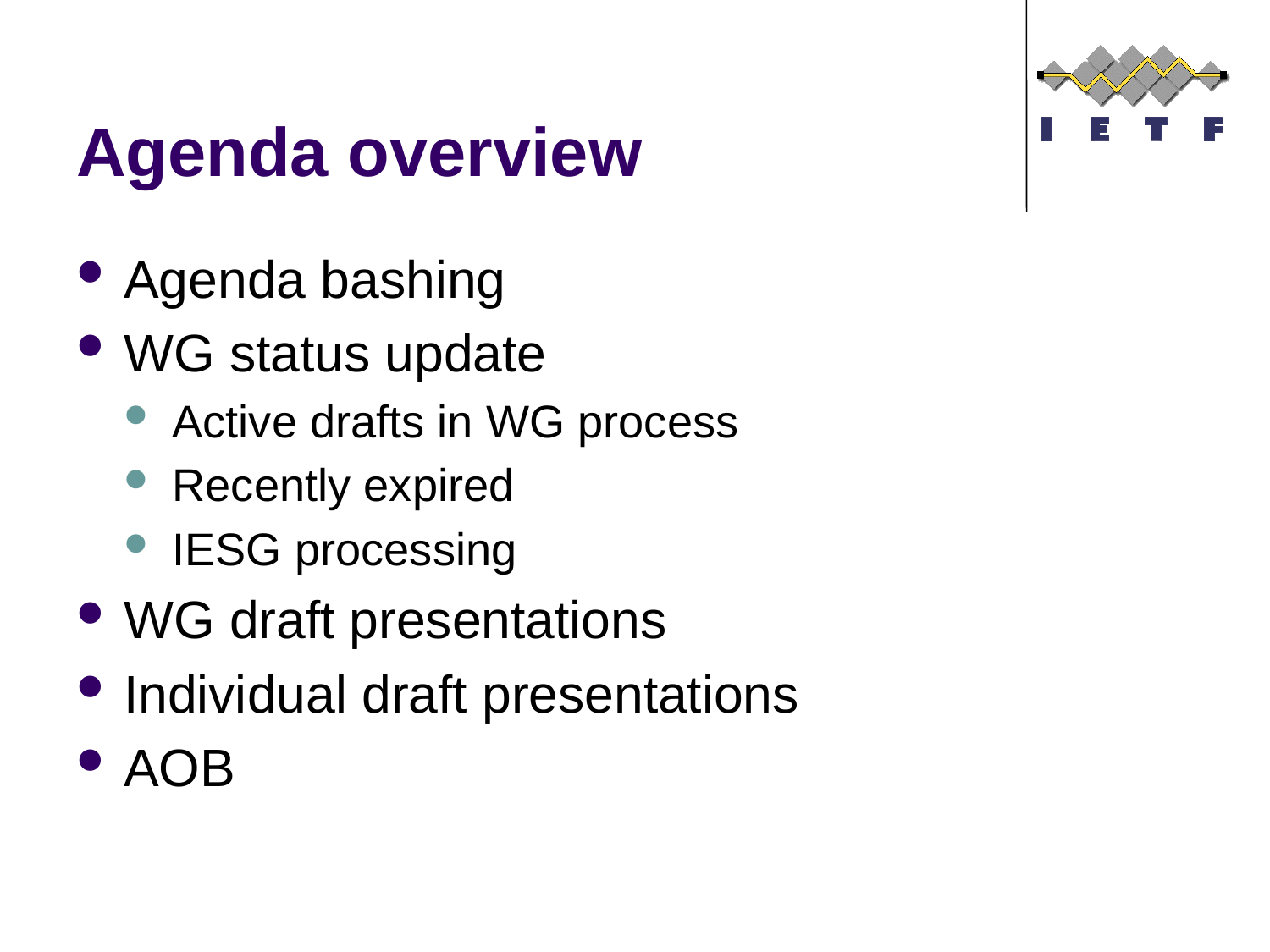

# Agenda overview
Agenda bashing
WG status update
Active drafts in WG process
Recently expired
IESG processing
WG draft presentations
Individual draft presentations
AOB